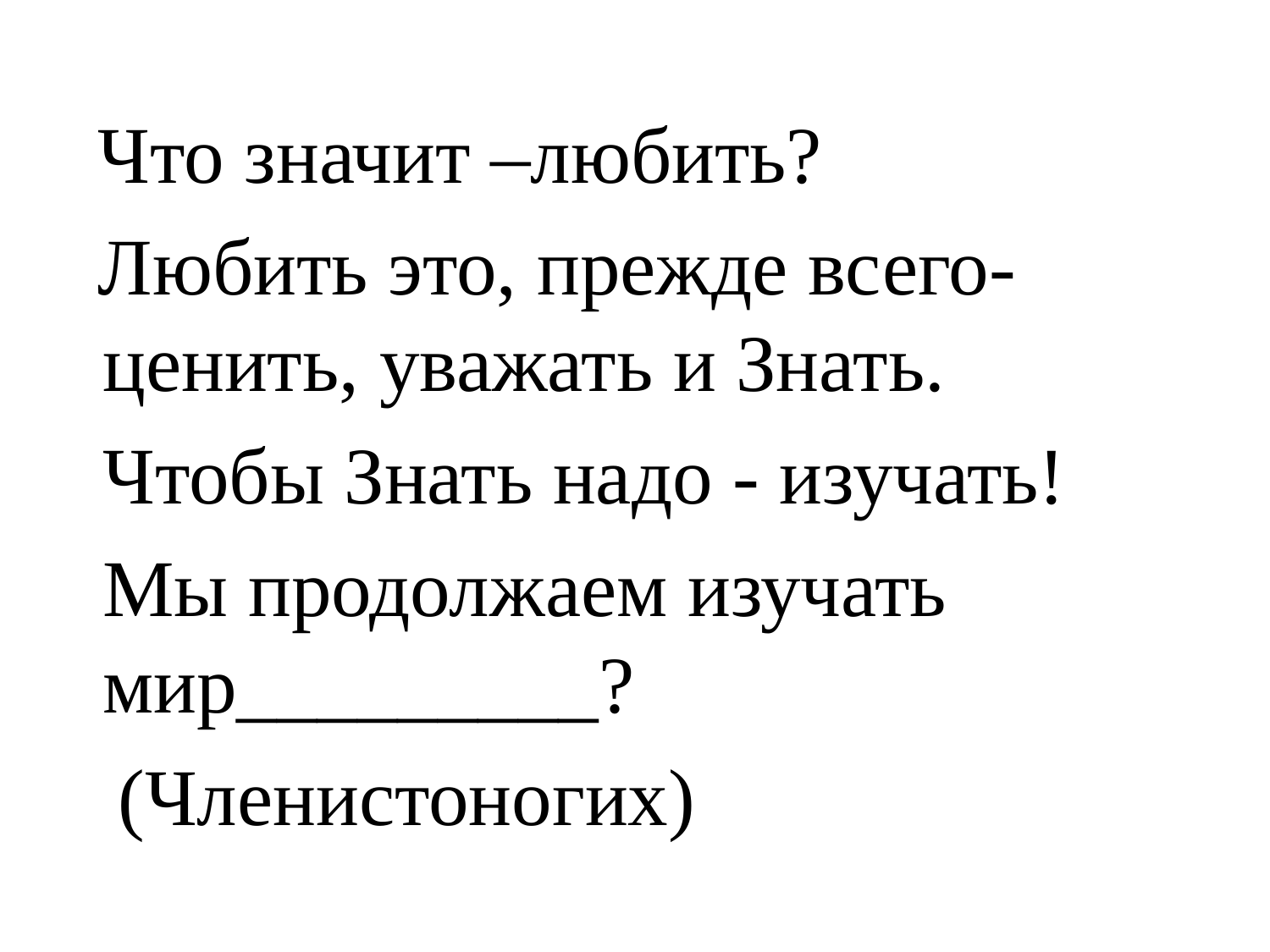

Что значит –любить?
  Любить это, прежде всего- ценить, уважать и Знать.
	Чтобы Знать надо - изучать!
	Мы продолжаем изучать мир_________?
   (Членистоногих)